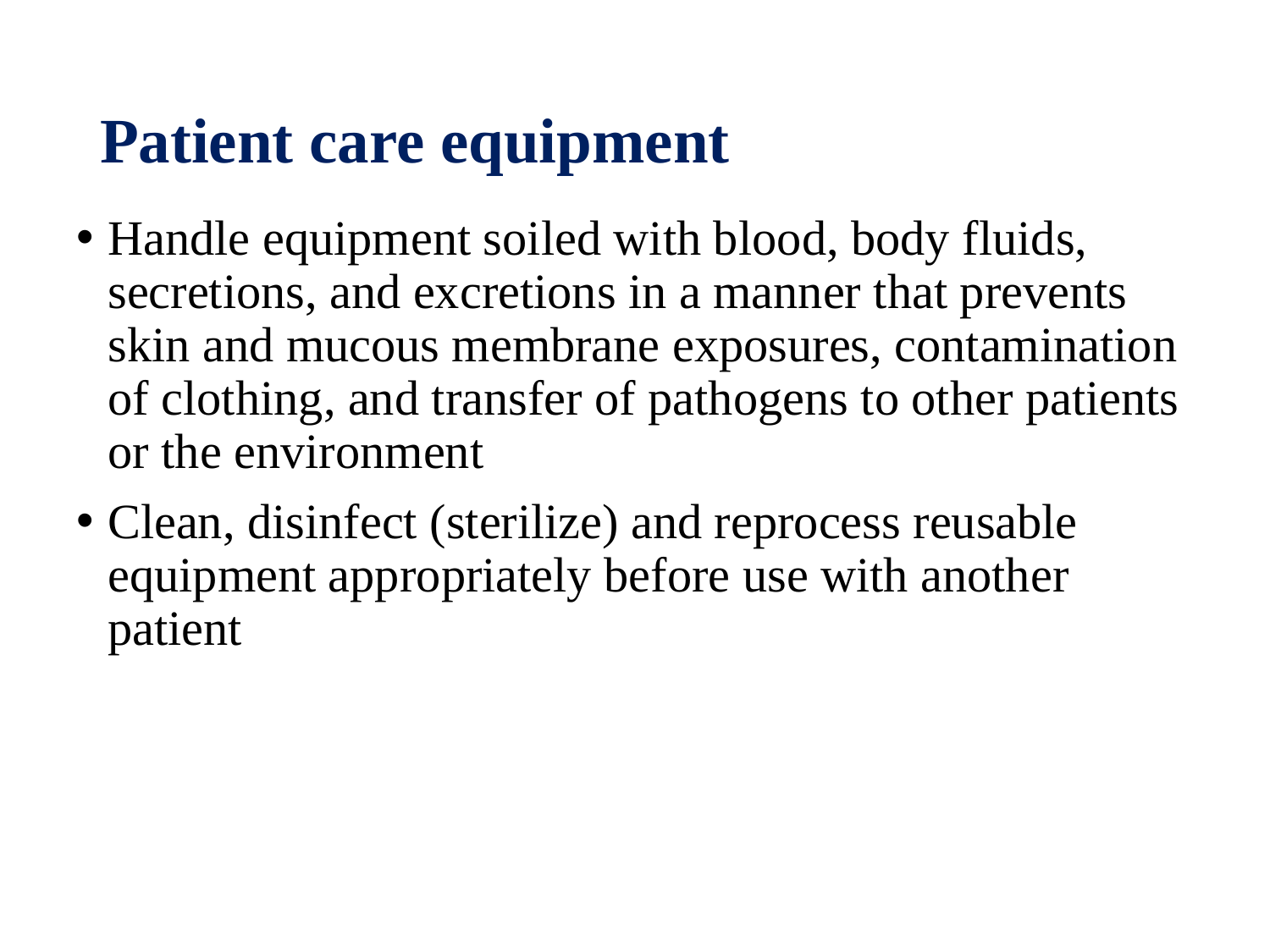

# Patient care equipment
Handle equipment soiled with blood, body fluids, secretions, and excretions in a manner that prevents skin and mucous membrane exposures, contamination of clothing, and transfer of pathogens to other patients or the environment
Clean, disinfect (sterilize) and reprocess reusable equipment appropriately before use with another patient